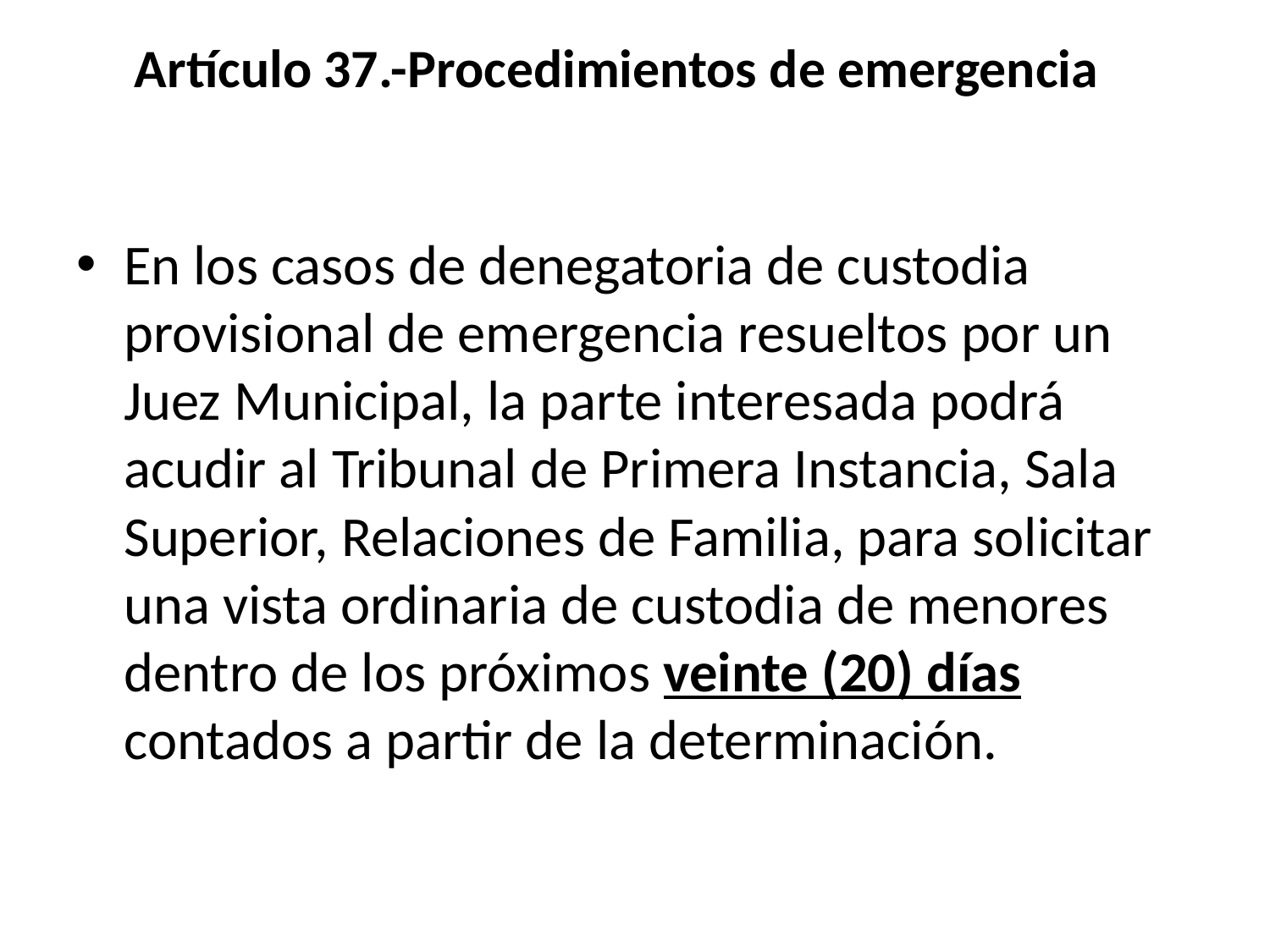

# Artículo 37.-Procedimientos de emergencia­
En los casos de denegatoria de custodia provisional de emergencia resueltos por un Juez Municipal, la parte interesada podrá acudir al Tribunal de Primera Instancia, Sala Superior, Relaciones de Familia, para solicitar una vista ordinaria de custodia de menores dentro de los próximos veinte (20) días contados a partir de la determinación.